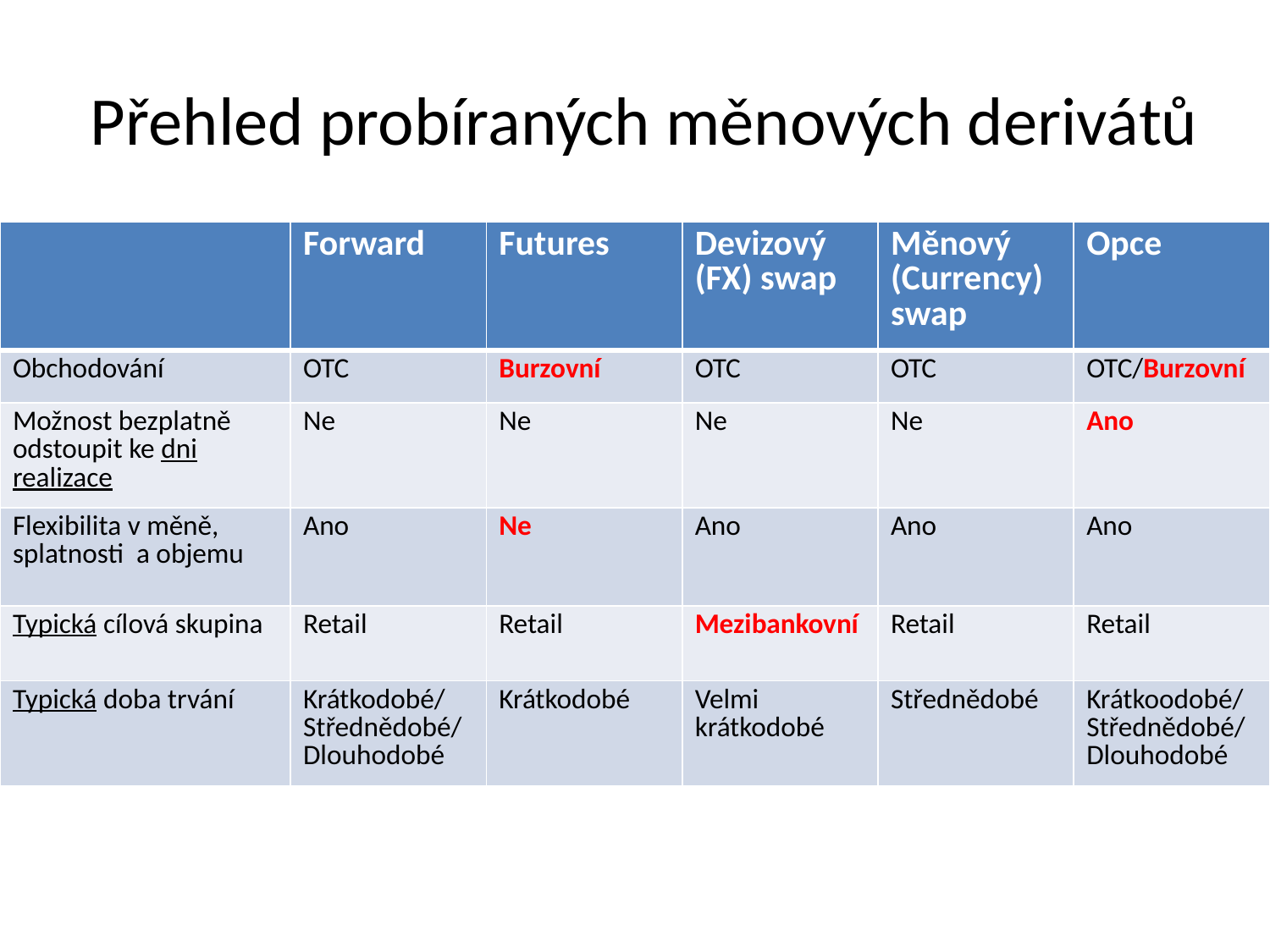

# Přehled probíraných měnových derivátů
|  | Forward | Futures | Devizový (FX) swap | Měnový (Currency) swap | Opce |
| --- | --- | --- | --- | --- | --- |
| Obchodování | OTC | Burzovní | OTC | OTC | OTC/Burzovní |
| Možnost bezplatně odstoupit ke dni realizace | Ne | Ne | Ne | Ne | Ano |
| Flexibilita v měně, splatnosti a objemu | Ano | Ne | Ano | Ano | Ano |
| Typická cílová skupina | Retail | Retail | Mezibankovní | Retail | Retail |
| Typická doba trvání | Krátkodobé/ Střednědobé/Dlouhodobé | Krátkodobé | Velmi krátkodobé | Střednědobé | Krátkoodobé/ Střednědobé/Dlouhodobé |